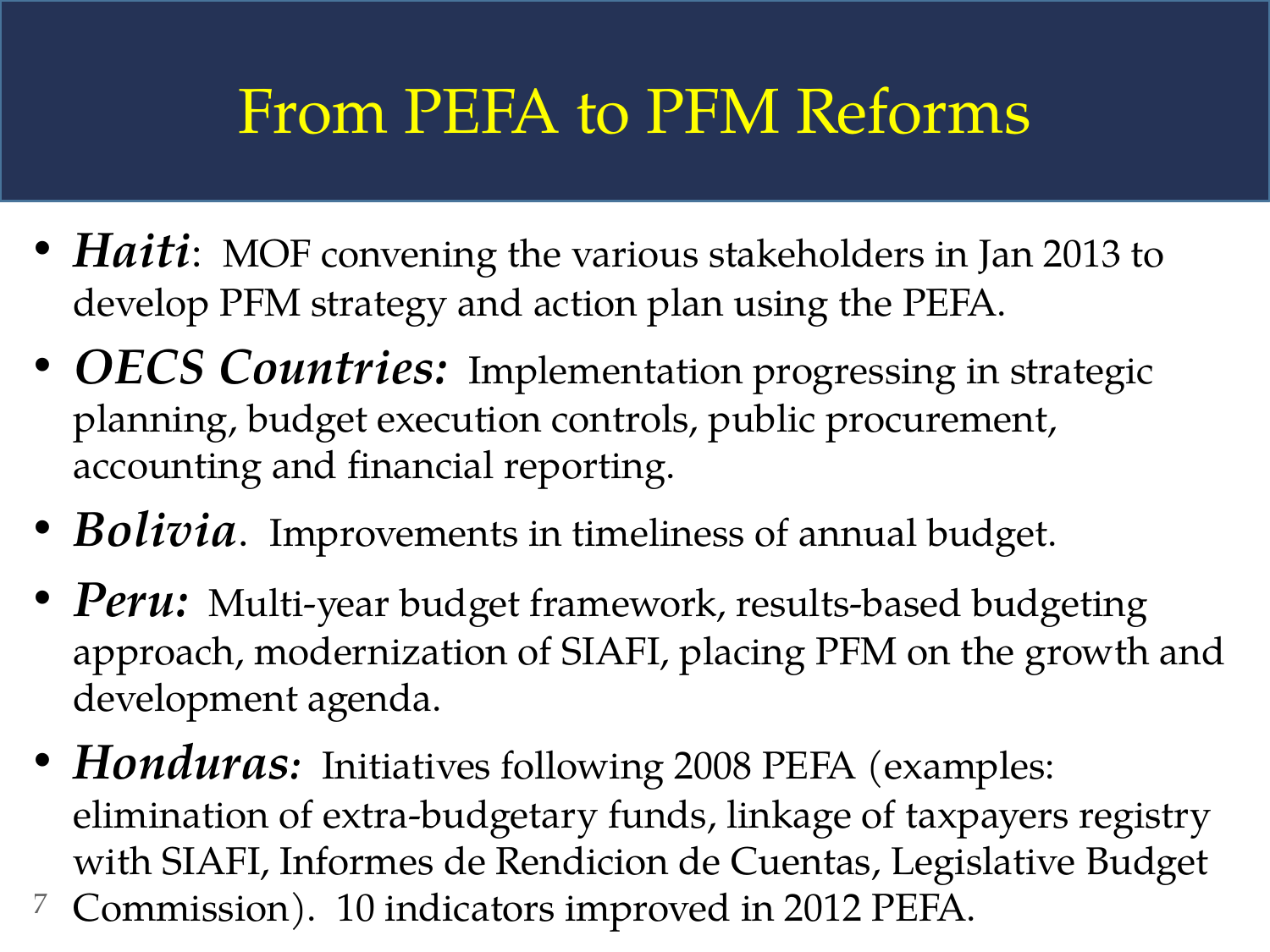

From PEFA to PFM Reforms
Haiti:  MOF convening the various stakeholders in Jan 2013 to develop PFM strategy and action plan using the PEFA.
OECS Countries:  Implementation progressing in strategic planning, budget execution controls, public procurement, accounting and financial reporting.
Bolivia.  Improvements in timeliness of annual budget.
Peru:  Multi-year budget framework, results-based budgeting approach, modernization of SIAFI, placing PFM on the growth and development agenda.
Honduras:  Initiatives following 2008 PEFA (examples: elimination of extra-budgetary funds, linkage of taxpayers registry with SIAFI, Informes de Rendicion de Cuentas, Legislative Budget Commission).  10 indicators improved in 2012 PEFA.

7